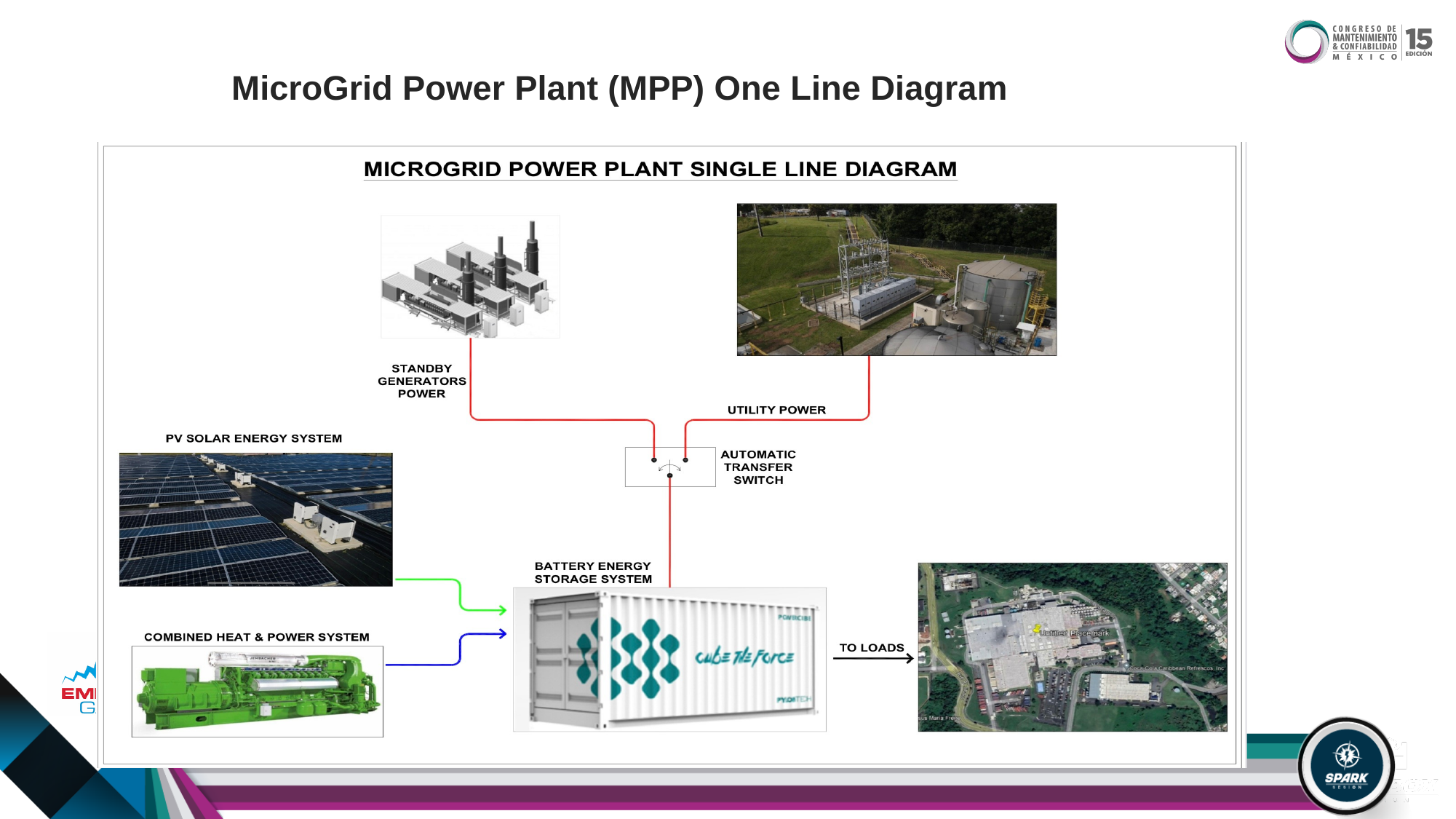

# MicroGrid Power Plant (MPP) One Line Diagram